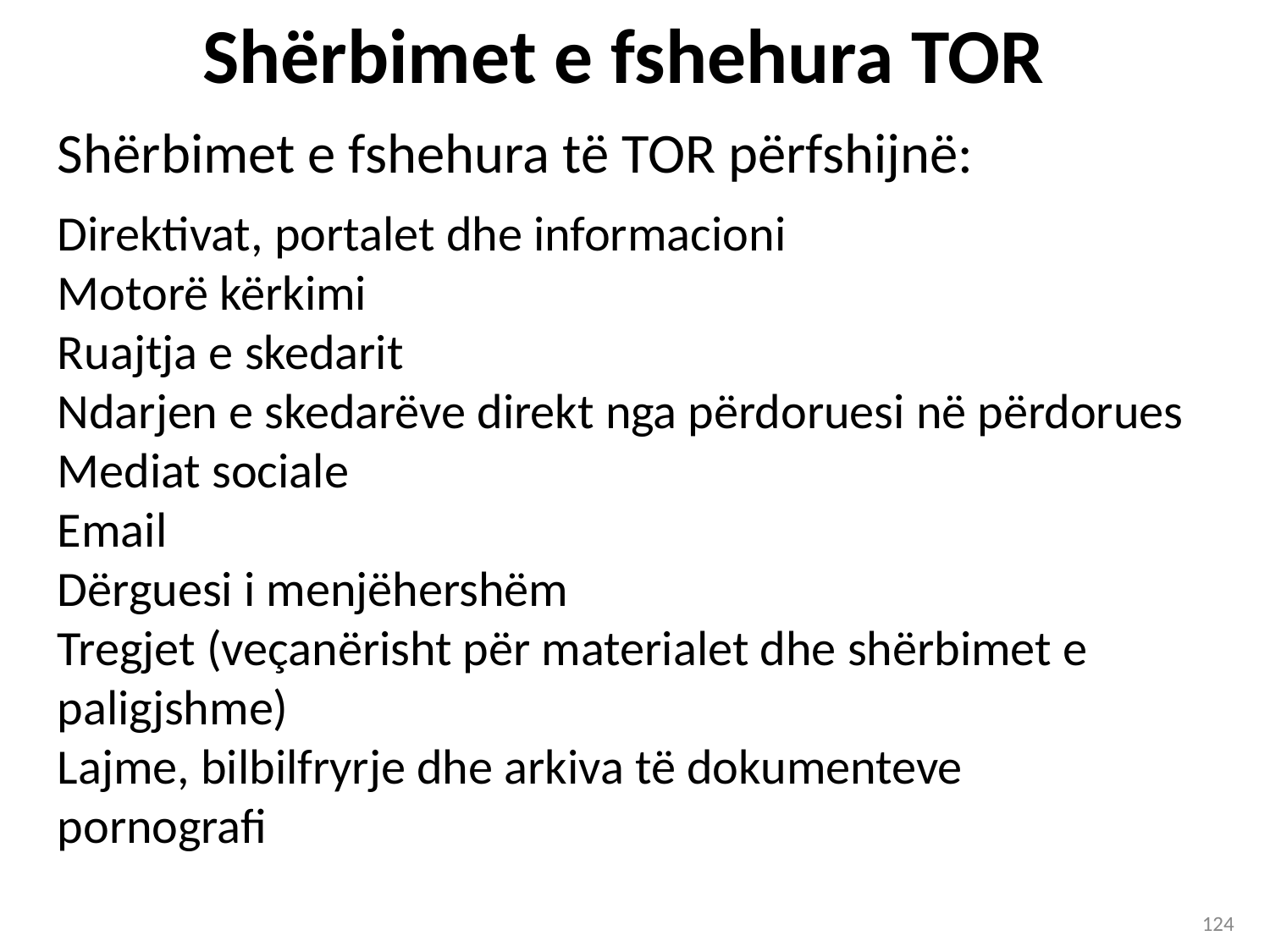

# Shërbimet e fshehura TOR
Shërbimet e fshehura të TOR përfshijnë:

Direktivat, portalet dhe informacioni
Motorë kërkimi
Ruajtja e skedarit
Ndarjen e skedarëve direkt nga përdoruesi në përdorues
Mediat sociale
Email
Dërguesi i menjëhershëm
Tregjet (veçanërisht për materialet dhe shërbimet e paligjshme)
Lajme, bilbilfryrje dhe arkiva të dokumenteve
pornografi
124